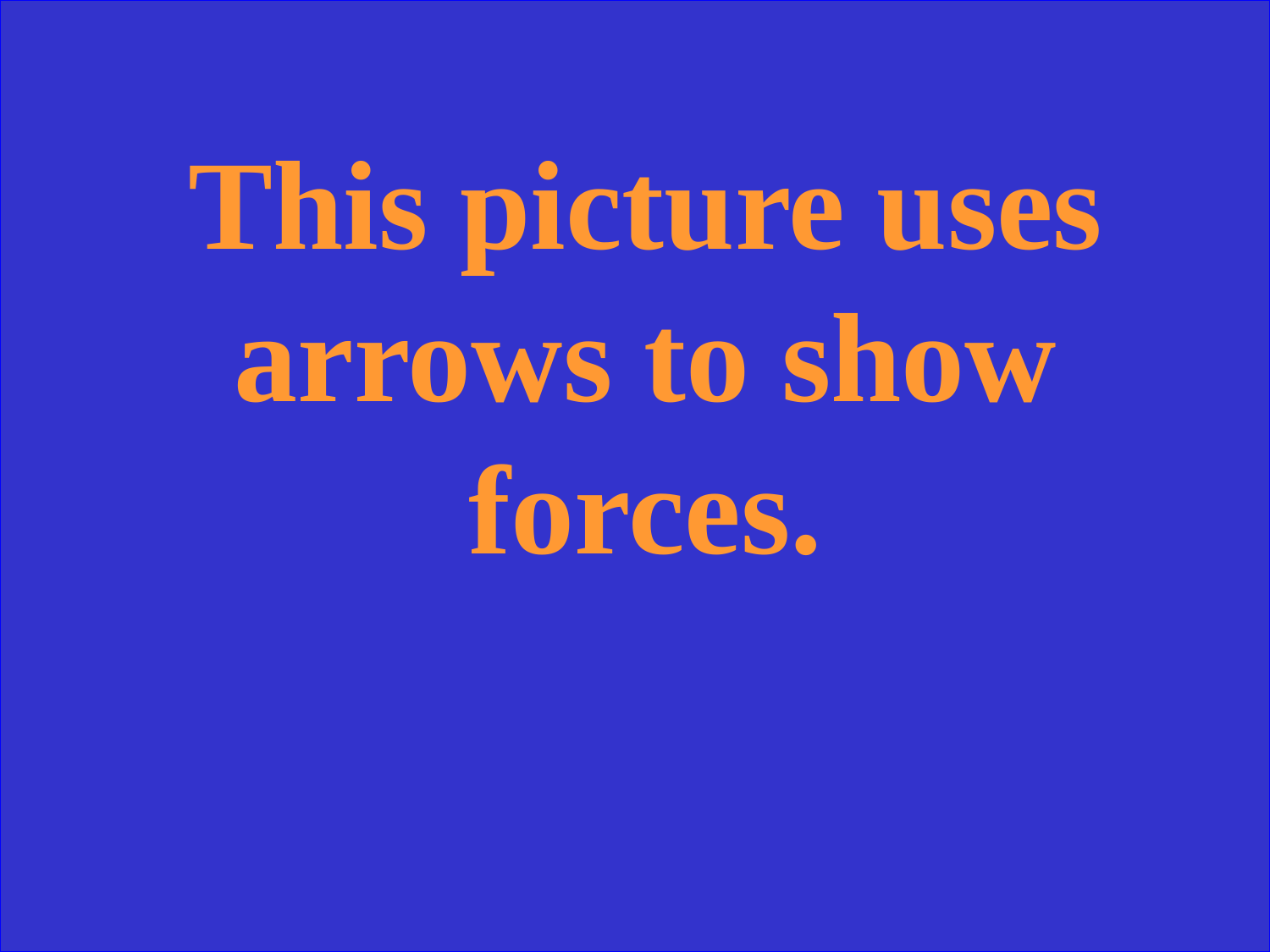

This picture uses arrows to show forces.